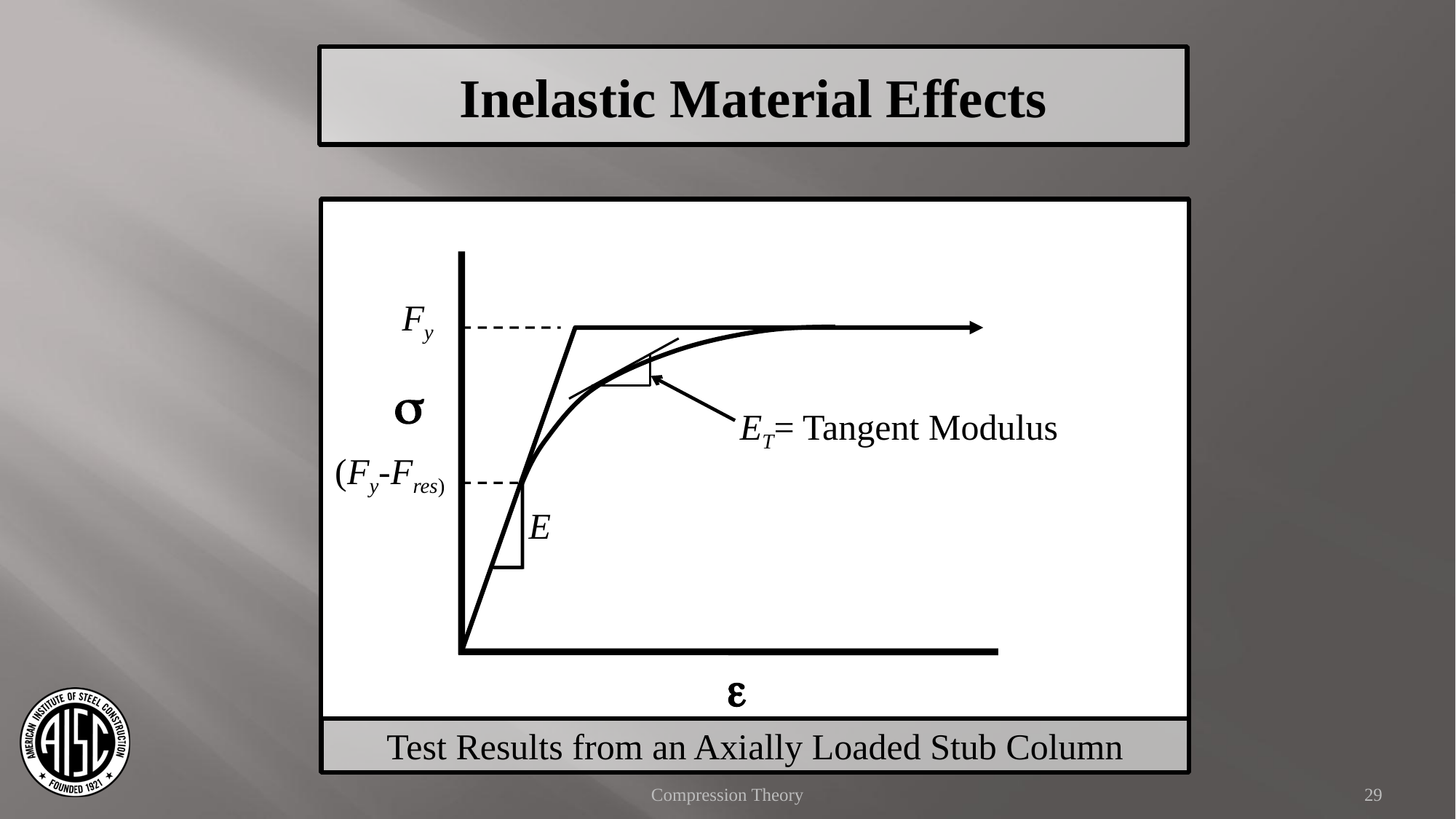

Inelastic Material Effects

Fy

σ

ET= Tangent Modulus
(Fy-Fres)

E

ε
Test Results from an Axially Loaded Stub Column
Compression Theory
29